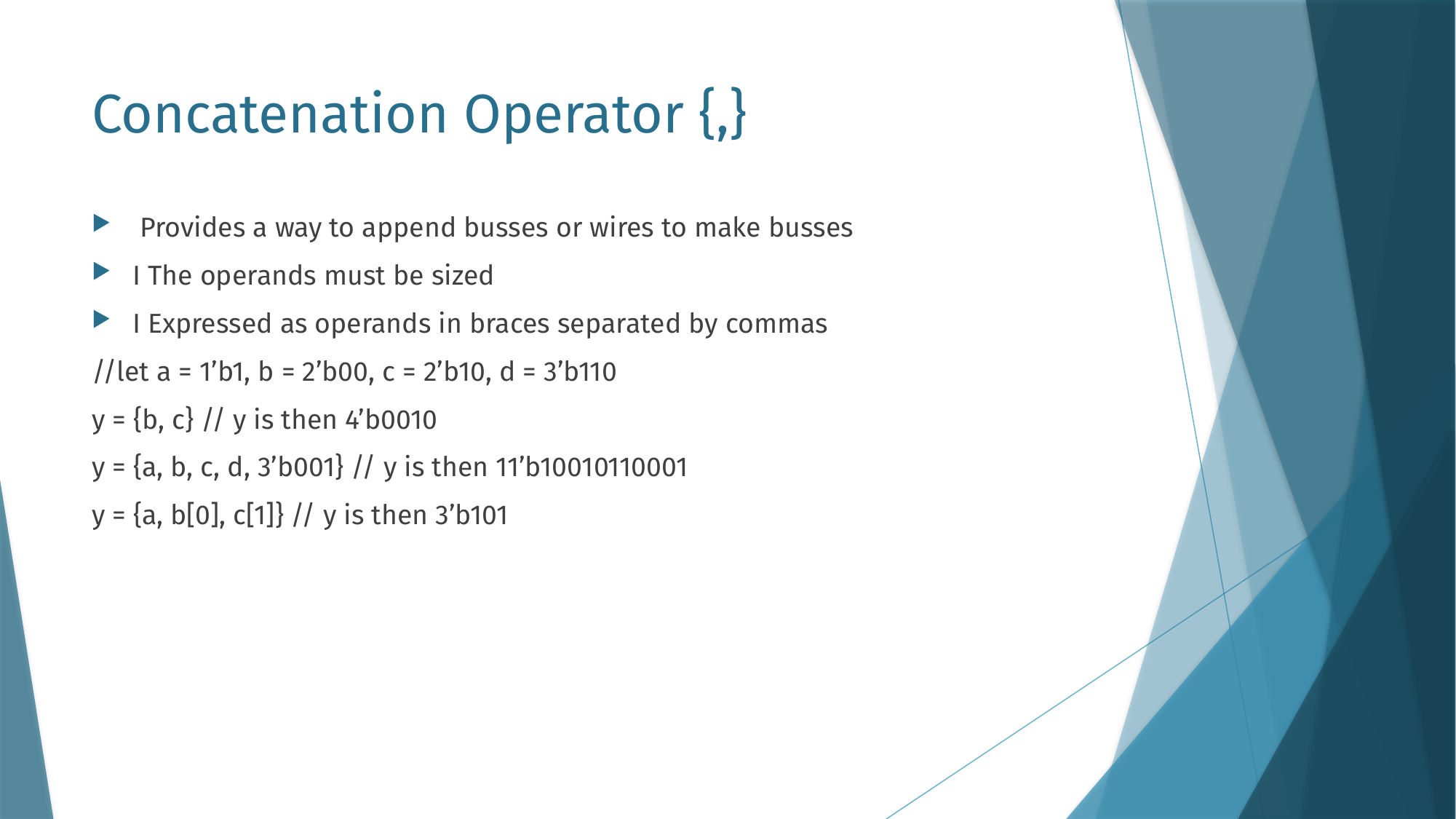

# Concatenation Operator {,}
 Provides a way to append busses or wires to make busses
I The operands must be sized
I Expressed as operands in braces separated by commas
//let a = 1’b1, b = 2’b00, c = 2’b10, d = 3’b110
y = {b, c} // y is then 4’b0010
y = {a, b, c, d, 3’b001} // y is then 11’b10010110001
y = {a, b[0], c[1]} // y is then 3’b101